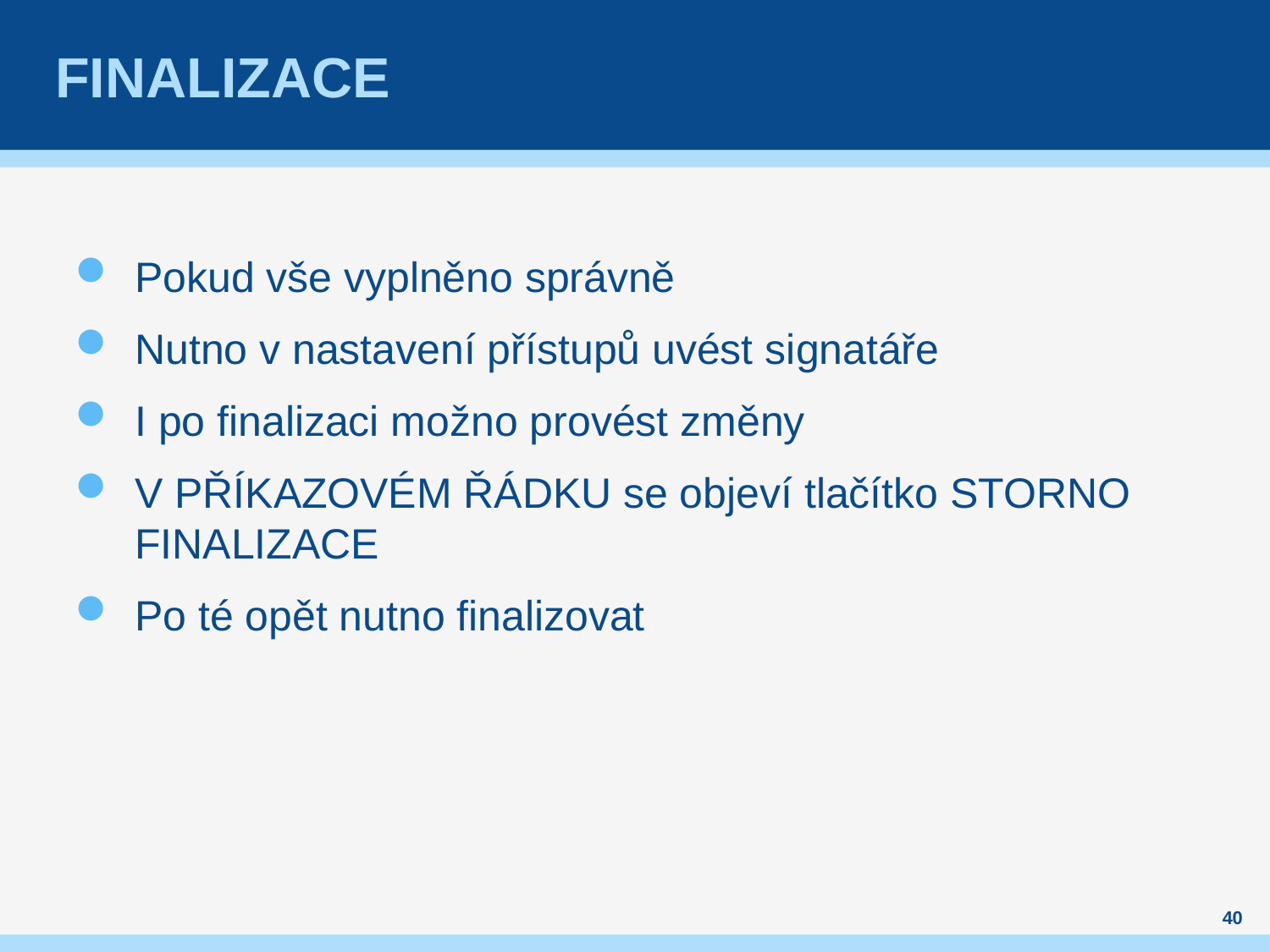

# Finalizace
Pokud vše vyplněno správně
Nutno v nastavení přístupů uvést signatáře
I po finalizaci možno provést změny
V PŘÍKAZOVÉM ŘÁDKU se objeví tlačítko STORNO FINALIZACE
Po té opět nutno finalizovat
40